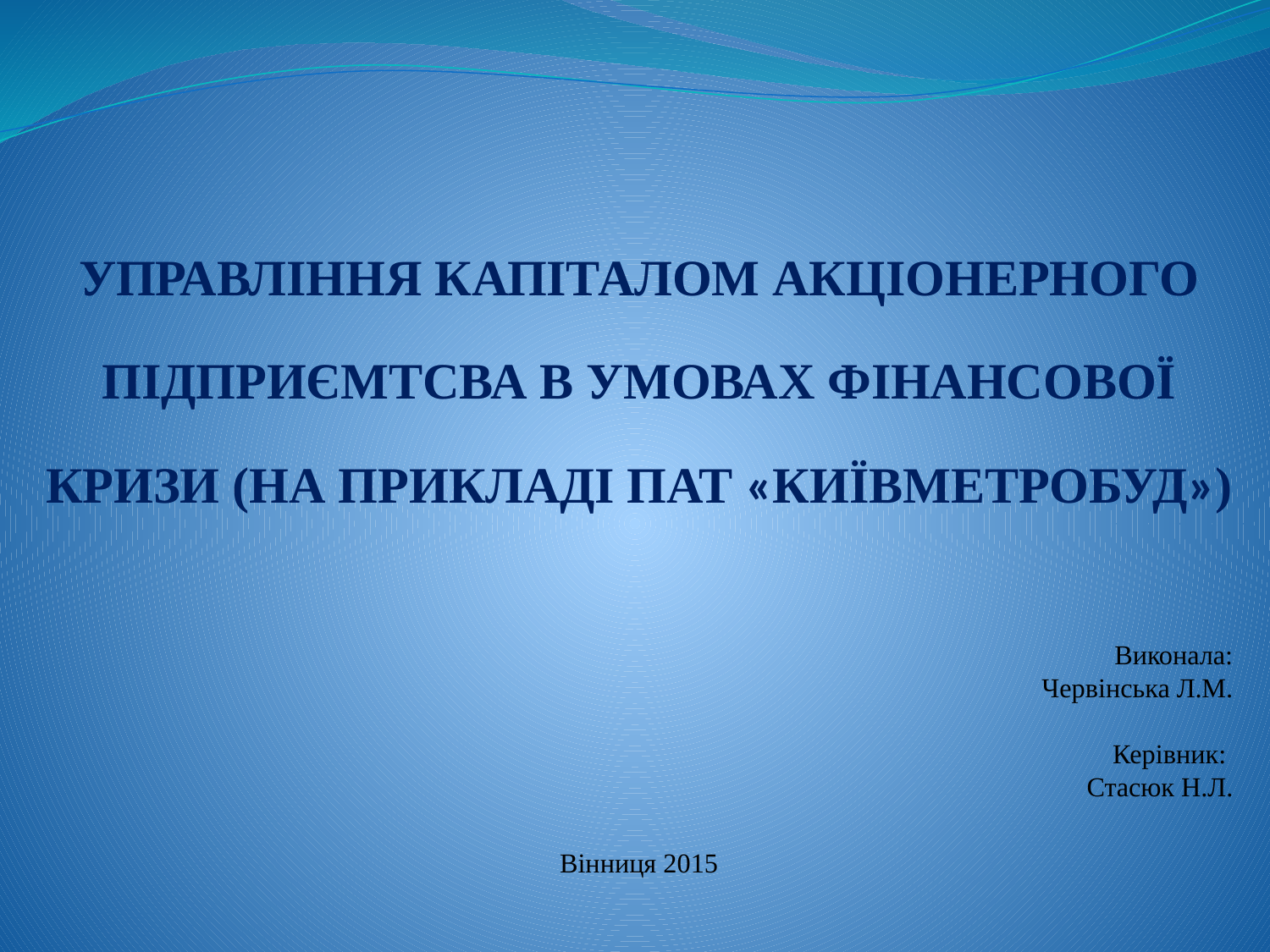

УПРАВЛІННЯ КАПІТАЛОМ АКЦІОНЕРНОГО ПІДПРИЄМТСВА В УМОВАХ ФІНАНСОВОЇ КРИЗИ (НА ПРИКЛАДІ ПАТ «КИЇВМЕТРОБУД»)

Виконала:
Червінська Л.М.

Керівник:
Стасюк Н.Л.

Вінниця 2015